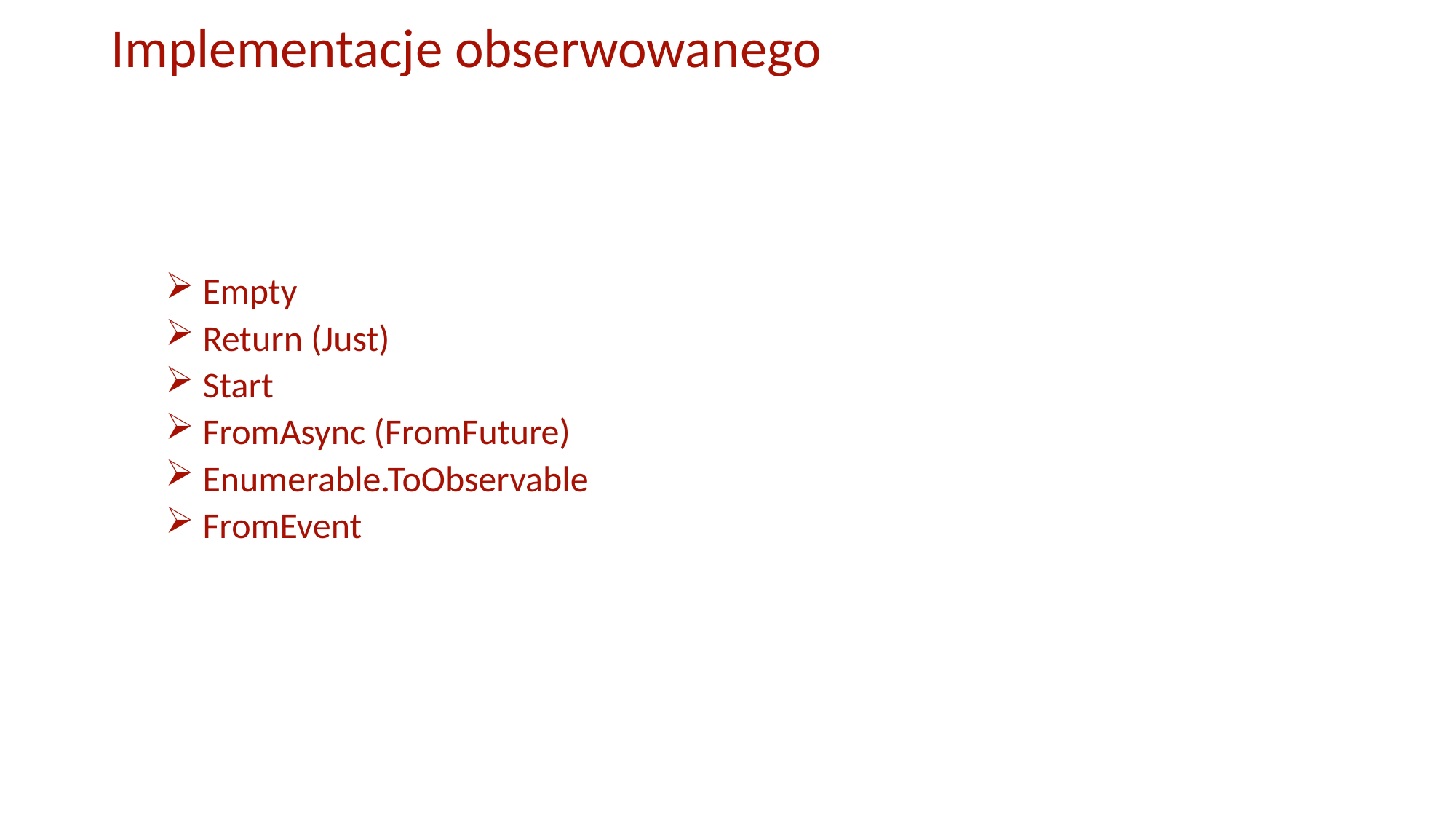

# Implementacje obserwowanego
 Empty
 Return (Just)
 Start
 FromAsync (FromFuture)
 Enumerable.ToObservable
 FromEvent